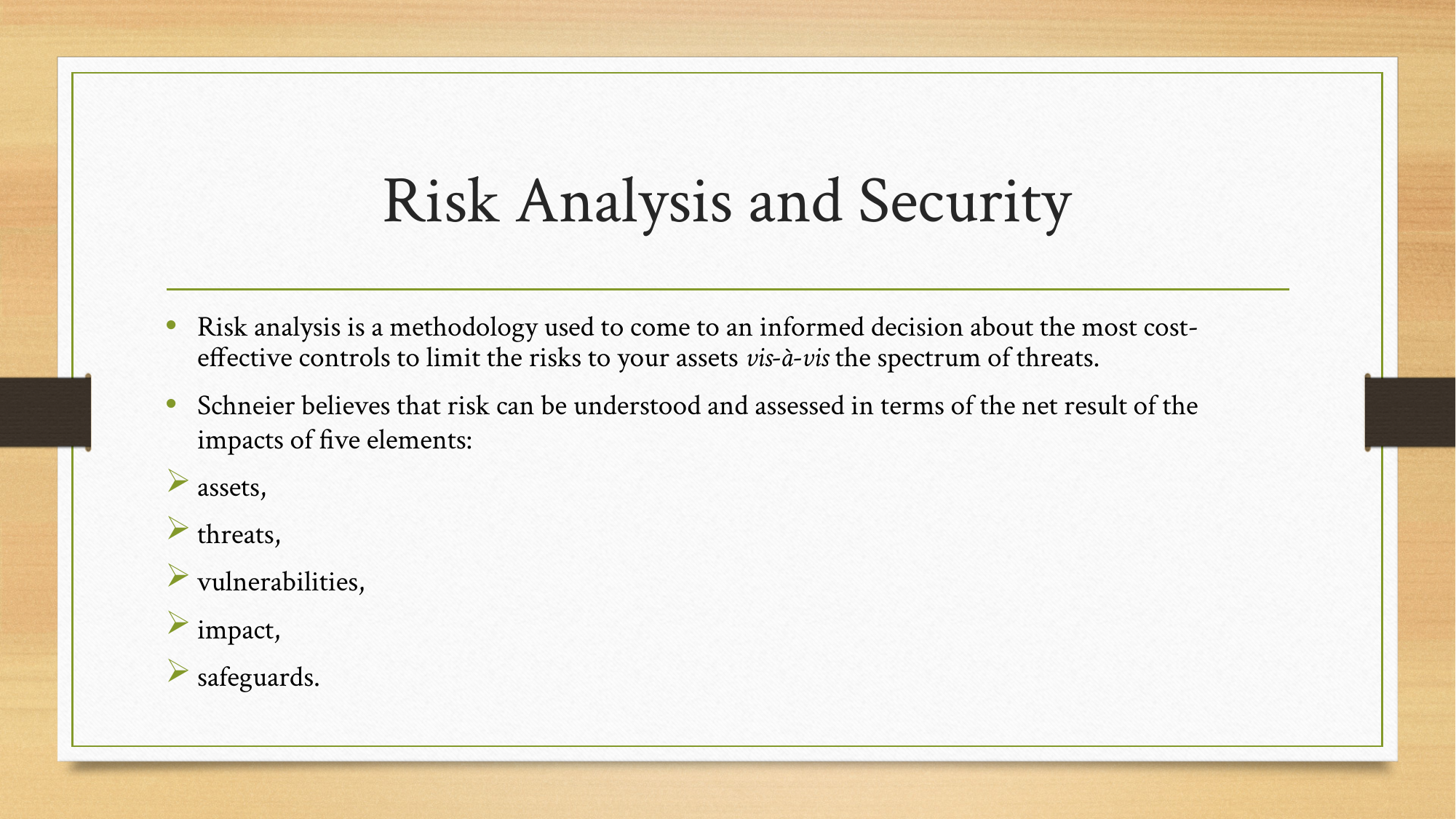

# Risk Analysis and Security
Risk analysis is a methodology used to come to an informed decision about the most cost-effective controls to limit the risks to your assets vis-à-vis the spectrum of threats.
Schneier believes that risk can be understood and assessed in terms of the net result of the impacts of five elements:
assets,
threats,
vulnerabilities,
impact,
safeguards.